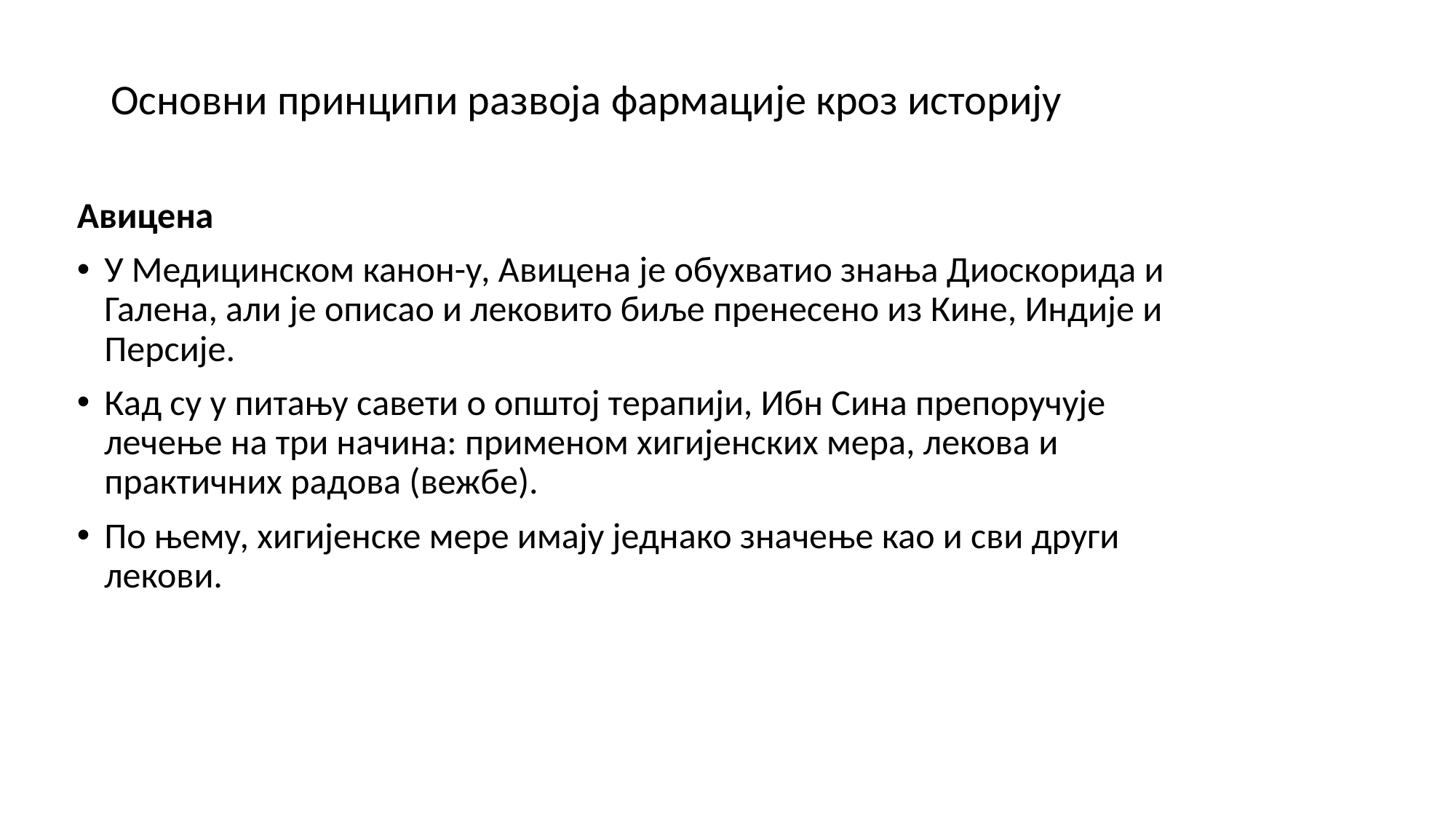

# Основни принципи развоја фармације кроз историју
Авицена
У Медицинском канон-у, Авицена је обухватио знања Диоскорида и Галена, али је описао и лековито биље пренесено из Кине, Индије и Персије.
Кад су у питању савети о општој терапији, Ибн Сина препоручује лечење на три начина: применом хигијенских мера, лекова и практичних радова (вежбе).
По њему, хигијенске мере имају једнако значење као и сви други лекови.